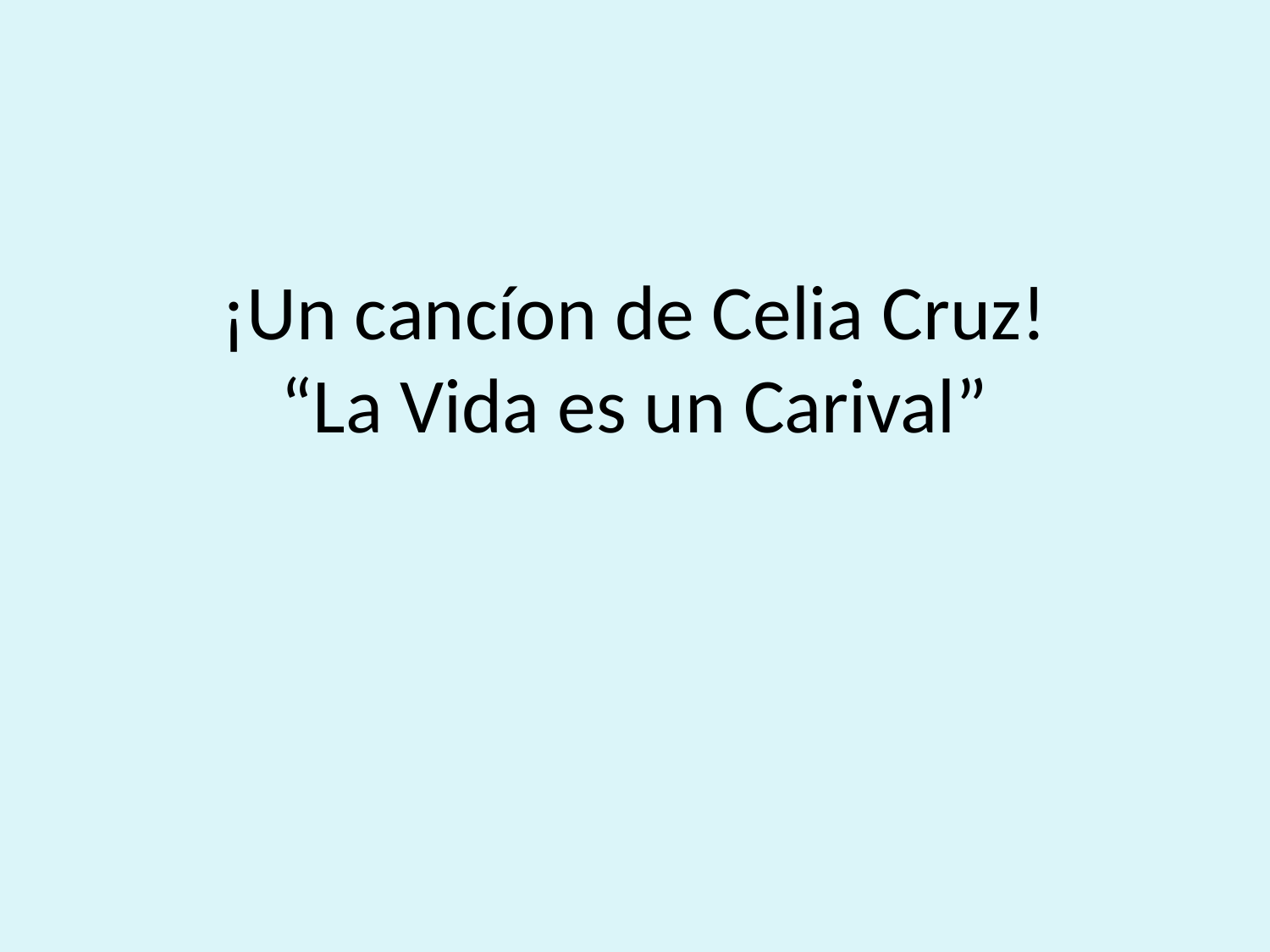

# ¡Un cancíon de Celia Cruz! “La Vida es un Carival”